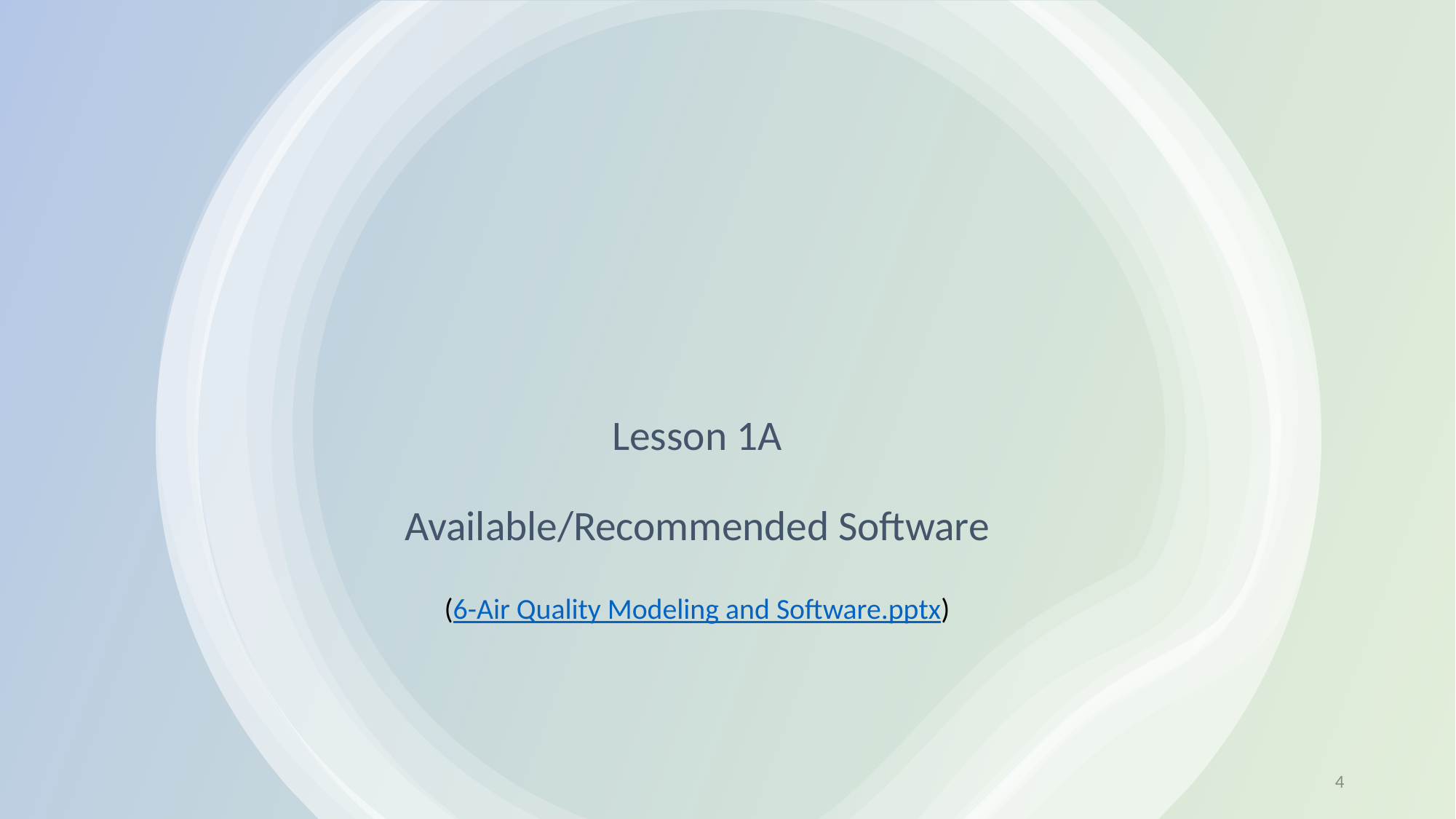

# Lesson 1A Available/Recommended Software (6-Air Quality Modeling and Software.pptx)
4